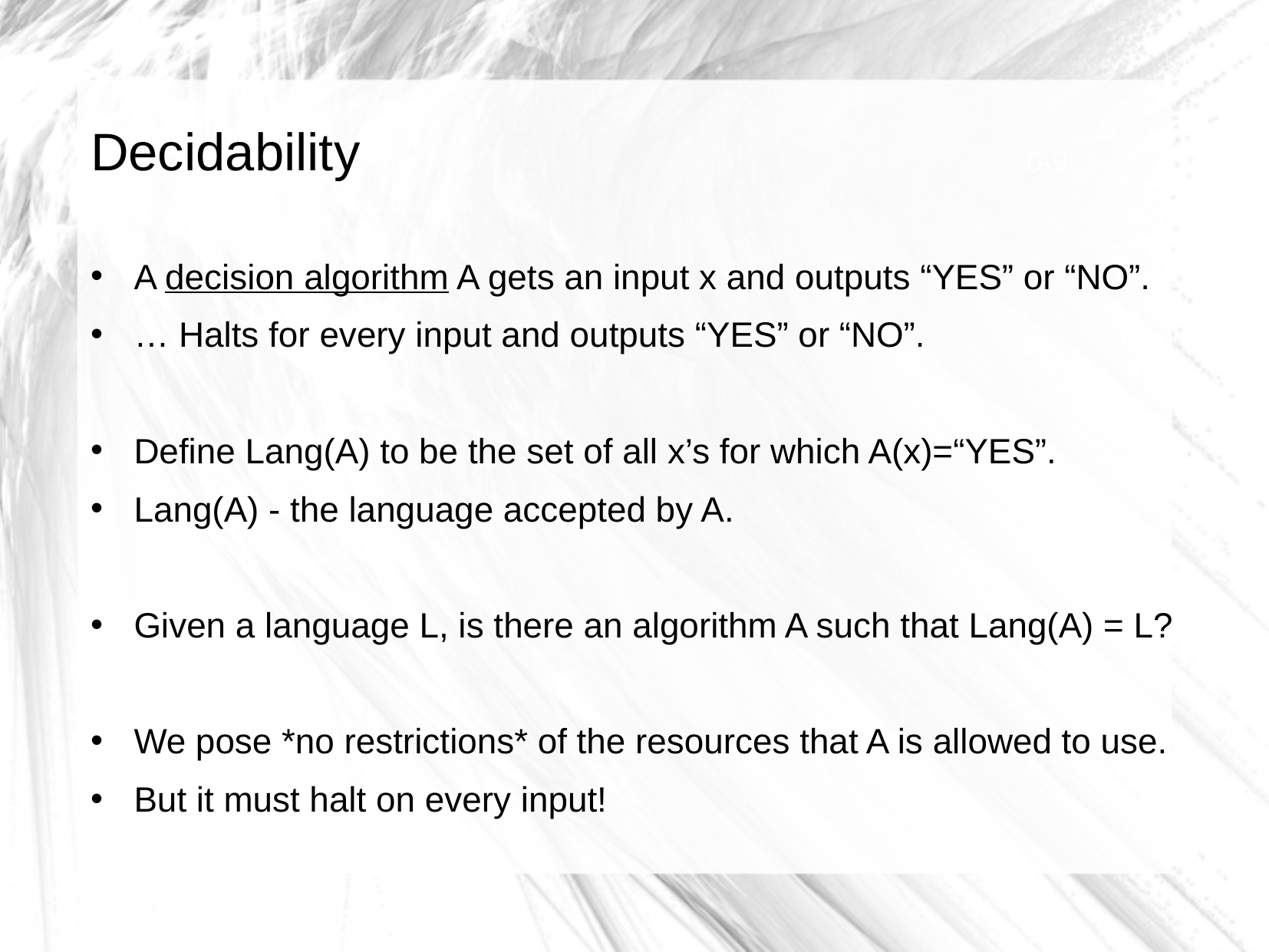

# Decidability
0-9
A decision algorithm A gets an input x and outputs “YES” or “NO”.
… Halts for every input and outputs “YES” or “NO”.

Define Lang(A) to be the set of all x’s for which A(x)=“YES”.
Lang(A) - the language accepted by A.

Given a language L, is there an algorithm A such that Lang(A) = L?

We pose *no restrictions* of the resources that A is allowed to use.
But it must halt on every input!